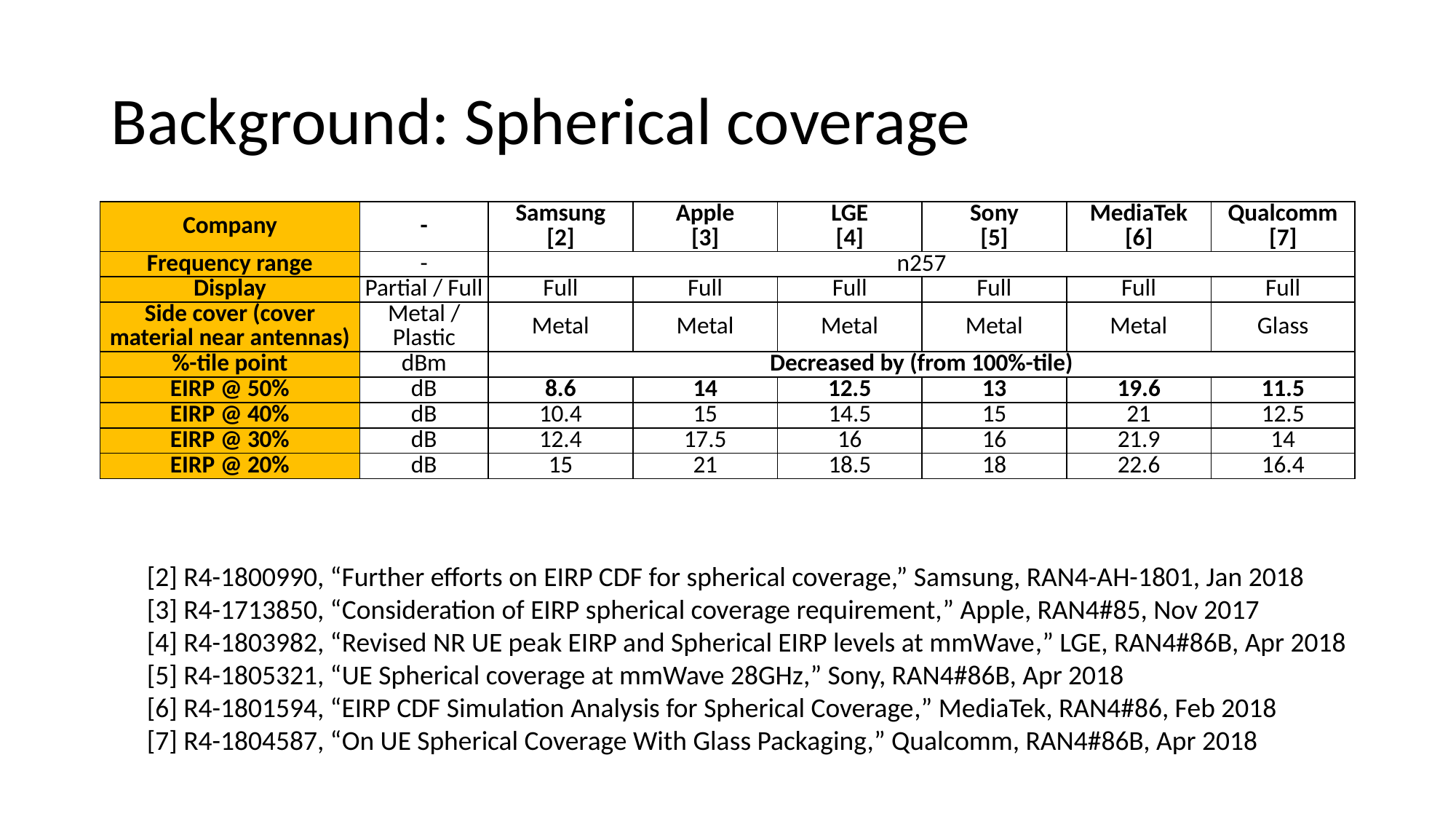

# Background: Spherical coverage
| Company | - | Samsung [2] | Apple [3] | LGE [4] | Sony [5] | MediaTek [6] | Qualcomm [7] |
| --- | --- | --- | --- | --- | --- | --- | --- |
| Frequency range | - | n257 |  |  |  |  |  |
| Display | Partial / Full | Full | Full | Full | Full | Full | Full |
| Side cover (cover material near antennas) | Metal / Plastic | Metal | Metal | Metal | Metal | Metal | Glass |
| %-tile point | dBm | Decreased by (from 100%-tile) |  |  |  |  |  |
| EIRP @ 50% | dB | 8.6 | 14 | 12.5 | 13 | 19.6 | 11.5 |
| EIRP @ 40% | dB | 10.4 | 15 | 14.5 | 15 | 21 | 12.5 |
| EIRP @ 30% | dB | 12.4 | 17.5 | 16 | 16 | 21.9 | 14 |
| EIRP @ 20% | dB | 15 | 21 | 18.5 | 18 | 22.6 | 16.4 |
[2] R4-1800990, “Further efforts on EIRP CDF for spherical coverage,” Samsung, RAN4-AH-1801, Jan 2018
[3] R4-1713850, “Consideration of EIRP spherical coverage requirement,” Apple, RAN4#85, Nov 2017
[4] R4-1803982, “Revised NR UE peak EIRP and Spherical EIRP levels at mmWave,” LGE, RAN4#86B, Apr 2018
[5] R4-1805321, “UE Spherical coverage at mmWave 28GHz,” Sony, RAN4#86B, Apr 2018
[6] R4-1801594, “EIRP CDF Simulation Analysis for Spherical Coverage,” MediaTek, RAN4#86, Feb 2018
[7] R4-1804587, “On UE Spherical Coverage With Glass Packaging,” Qualcomm, RAN4#86B, Apr 2018